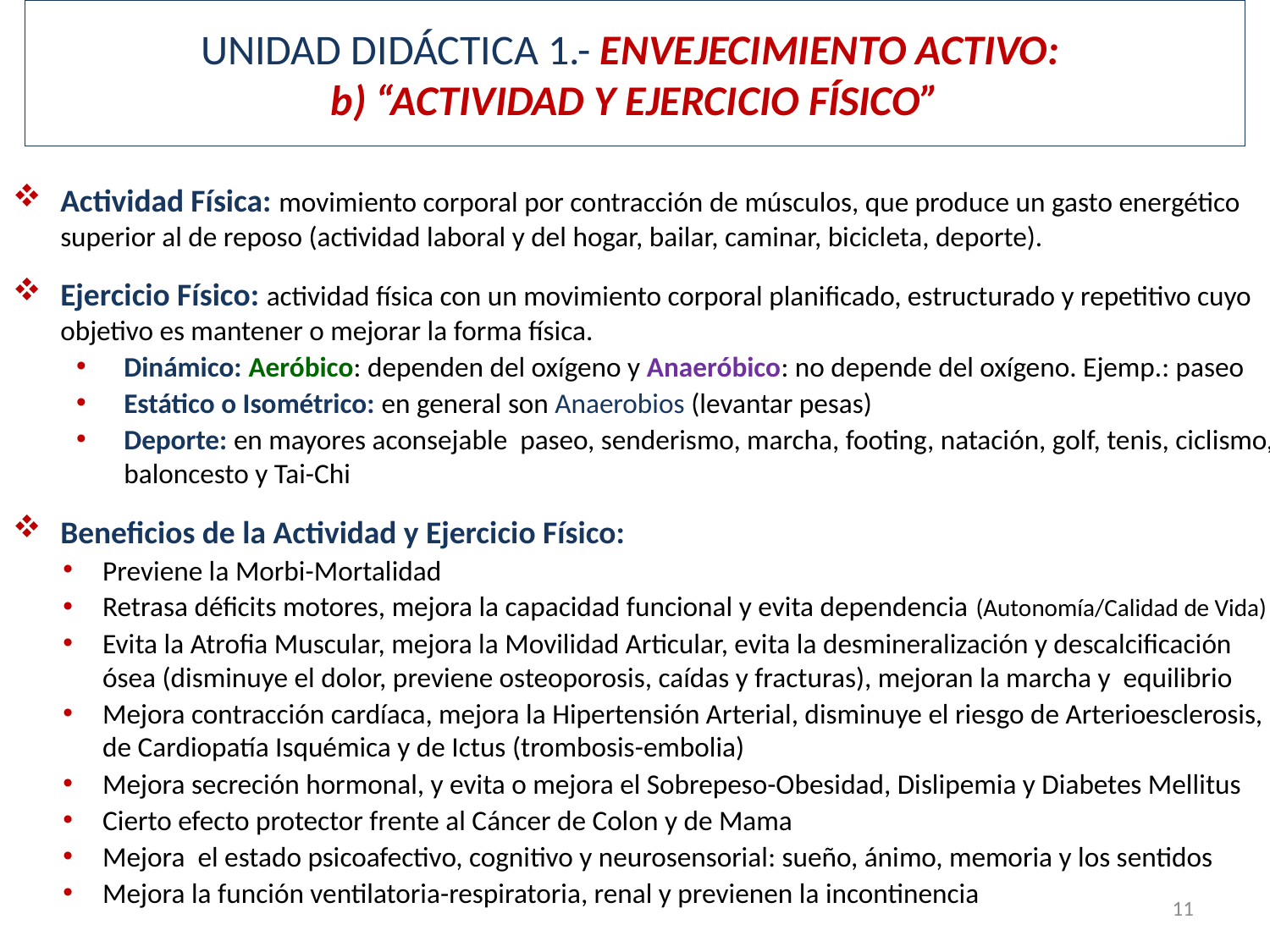

# UNIDAD DIDÁCTICA 1.- ENVEJECIMIENTO ACTIVO: b) “ACTIVIDAD Y EJERCICIO FÍSICO”

Actividad Física: movimiento corporal por contracción de músculos, que produce un gasto energético superior al de reposo (actividad laboral y del hogar, bailar, caminar, bicicleta, deporte).

Ejercicio Físico: actividad física con un movimiento corporal planificado, estructurado y repetitivo cuyo objetivo es mantener o mejorar la forma física.
Dinámico: Aeróbico: dependen del oxígeno y Anaeróbico: no depende del oxígeno. Ejemp.: paseo
Estático o Isométrico: en general son Anaerobios (levantar pesas)
Deporte: en mayores aconsejable  paseo, senderismo, marcha, footing, natación, golf, tenis, ciclismo, baloncesto y Tai-Chi

Beneficios de la Actividad y Ejercicio Físico:
Previene la Morbi-Mortalidad
Retrasa déficits motores, mejora la capacidad funcional y evita dependencia (Autonomía/Calidad de Vida)
Evita la Atrofia Muscular, mejora la Movilidad Articular, evita la desmineralización y descalcificación ósea (disminuye el dolor, previene osteoporosis, caídas y fracturas), mejoran la marcha y  equilibrio
Mejora contracción cardíaca, mejora la Hipertensión Arterial, disminuye el riesgo de Arterioesclerosis,   de Cardiopatía Isquémica y de Ictus (trombosis-embolia)
Mejora secreción hormonal, y evita o mejora el Sobrepeso-Obesidad, Dislipemia y Diabetes Mellitus
Cierto efecto protector frente al Cáncer de Colon y de Mama
Mejora  el estado psicoafectivo, cognitivo y neurosensorial: sueño, ánimo, memoria y los sentidos
Mejora la función ventilatoria-respiratoria, renal y previenen la incontinencia

11